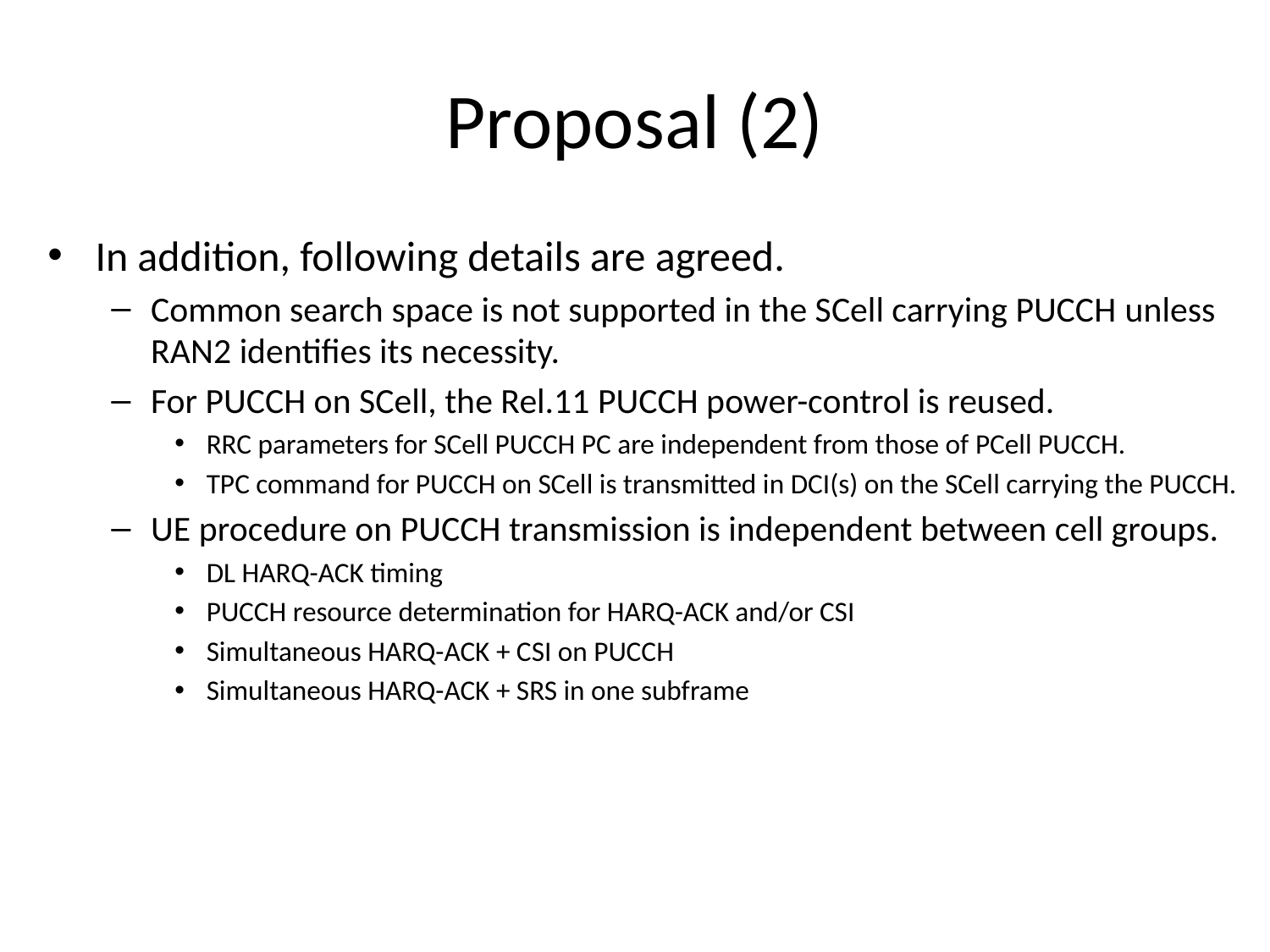

# Proposal (2)
In addition, following details are agreed.
Common search space is not supported in the SCell carrying PUCCH unless RAN2 identifies its necessity.
For PUCCH on SCell, the Rel.11 PUCCH power-control is reused.
RRC parameters for SCell PUCCH PC are independent from those of PCell PUCCH.
TPC command for PUCCH on SCell is transmitted in DCI(s) on the SCell carrying the PUCCH.
UE procedure on PUCCH transmission is independent between cell groups.
DL HARQ-ACK timing
PUCCH resource determination for HARQ-ACK and/or CSI
Simultaneous HARQ-ACK + CSI on PUCCH
Simultaneous HARQ-ACK + SRS in one subframe